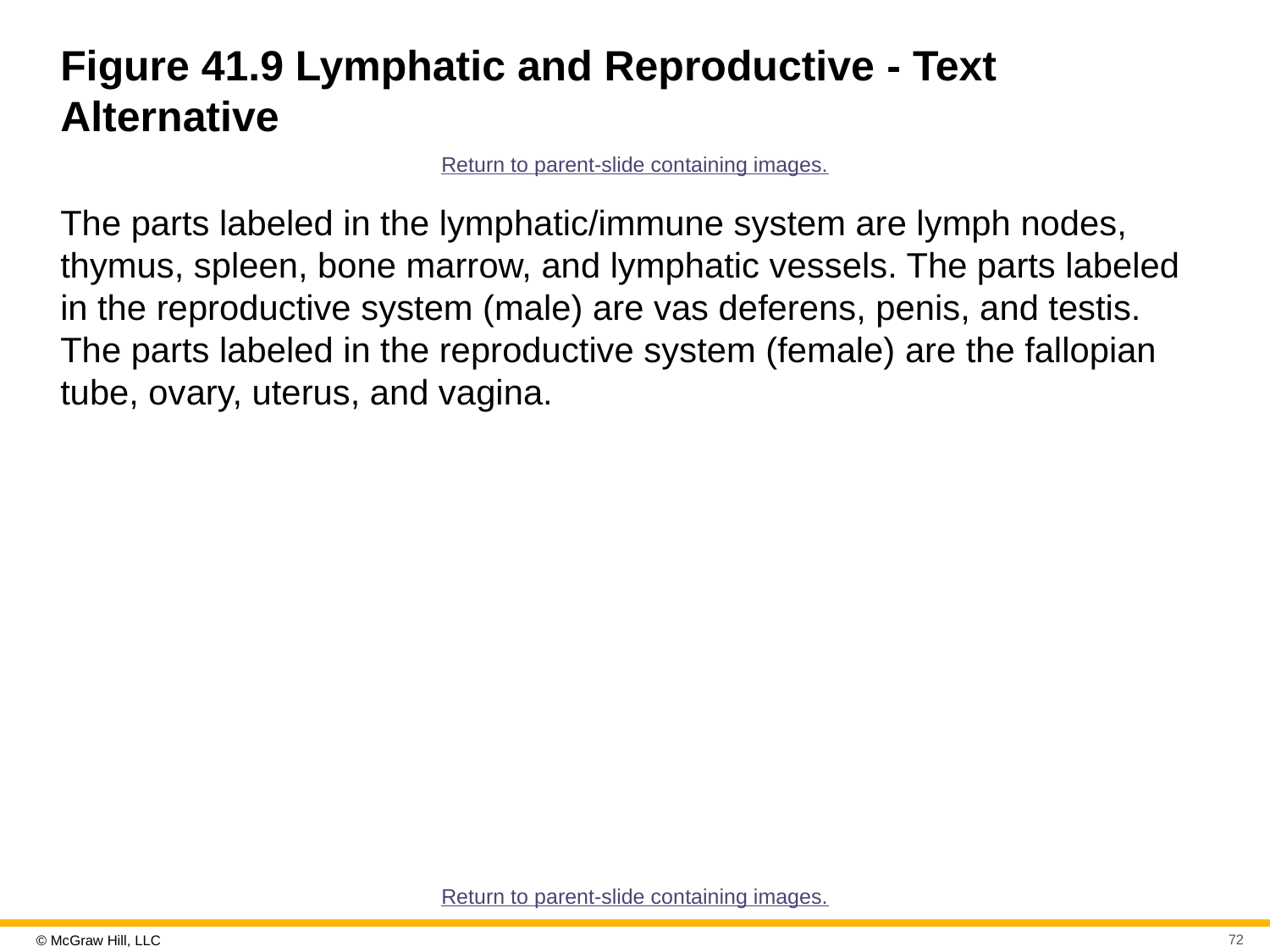

# Figure 41.9 Lymphatic and Reproductive - Text Alternative
Return to parent-slide containing images.
The parts labeled in the lymphatic/immune system are lymph nodes, thymus, spleen, bone marrow, and lymphatic vessels. The parts labeled in the reproductive system (male) are vas deferens, penis, and testis. The parts labeled in the reproductive system (female) are the fallopian tube, ovary, uterus, and vagina.
Return to parent-slide containing images.
72